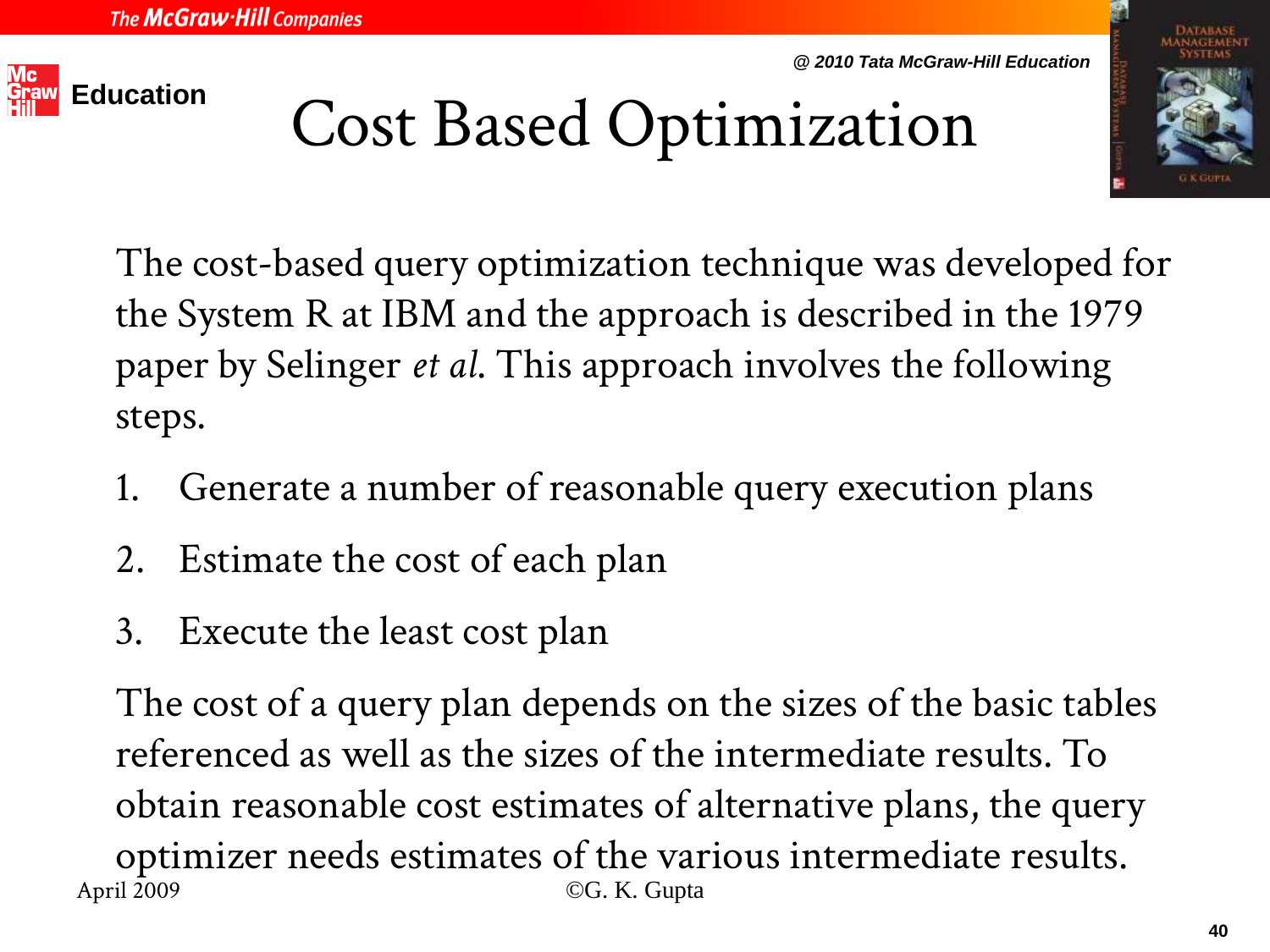

# Cost Based Optimization
The cost-based query optimization technique was developed for the System R at IBM and the approach is described in the 1979 paper by Selinger et al. This approach involves the following steps.
Generate a number of reasonable query execution plans
Estimate the cost of each plan
Execute the least cost plan
The cost of a query plan depends on the sizes of the basic tables referenced as well as the sizes of the intermediate results. To obtain reasonable cost estimates of alternative plans, the query optimizer needs estimates of the various intermediate results.

April 2009
©G. K. Gupta